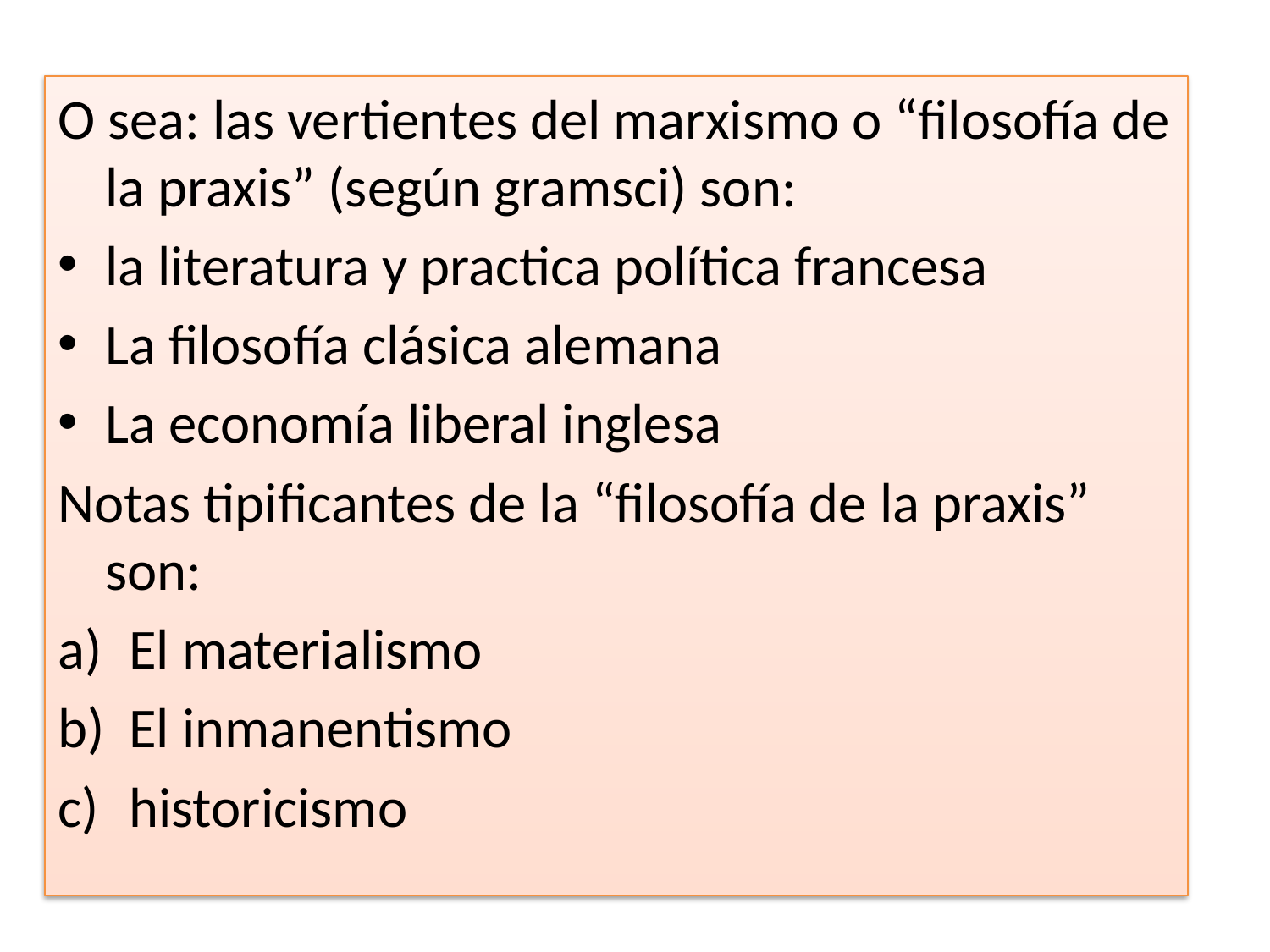

O sea: las vertientes del marxismo o “filosofía de la praxis” (según gramsci) son:
la literatura y practica política francesa
La filosofía clásica alemana
La economía liberal inglesa
Notas tipificantes de la “filosofía de la praxis” son:
El materialismo
El inmanentismo
historicismo